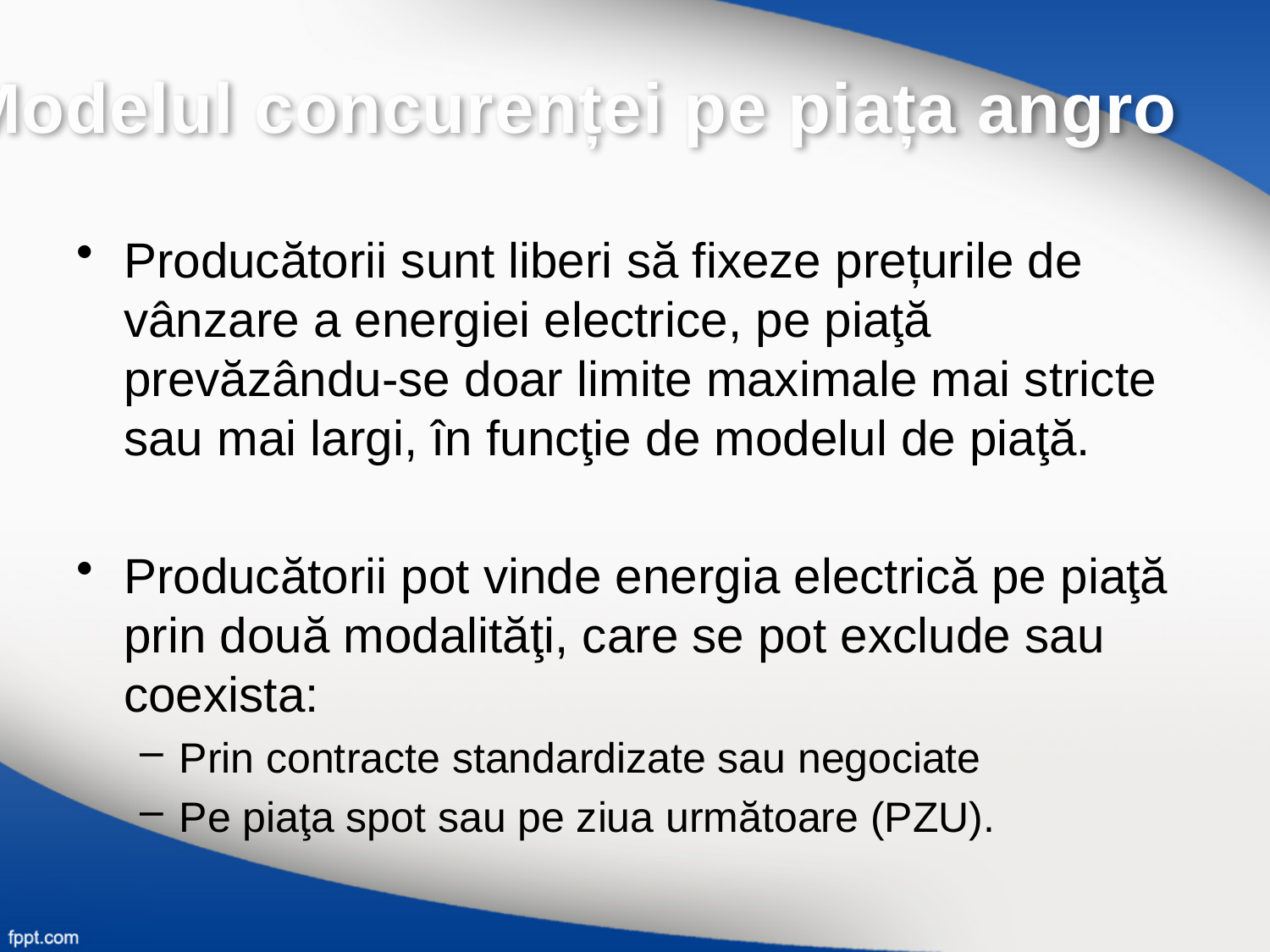

Modelul concurenței pe piața angro
Producătorii sunt liberi să fixeze prețurile de vânzare a energiei electrice, pe piaţă prevăzându-se doar limite maximale mai stricte sau mai largi, în funcţie de modelul de piaţă.

Producătorii pot vinde energia electrică pe piaţă prin două modalităţi, care se pot exclude sau coexista:
Prin contracte standardizate sau negociate
Pe piaţa spot sau pe ziua următoare (PZU).